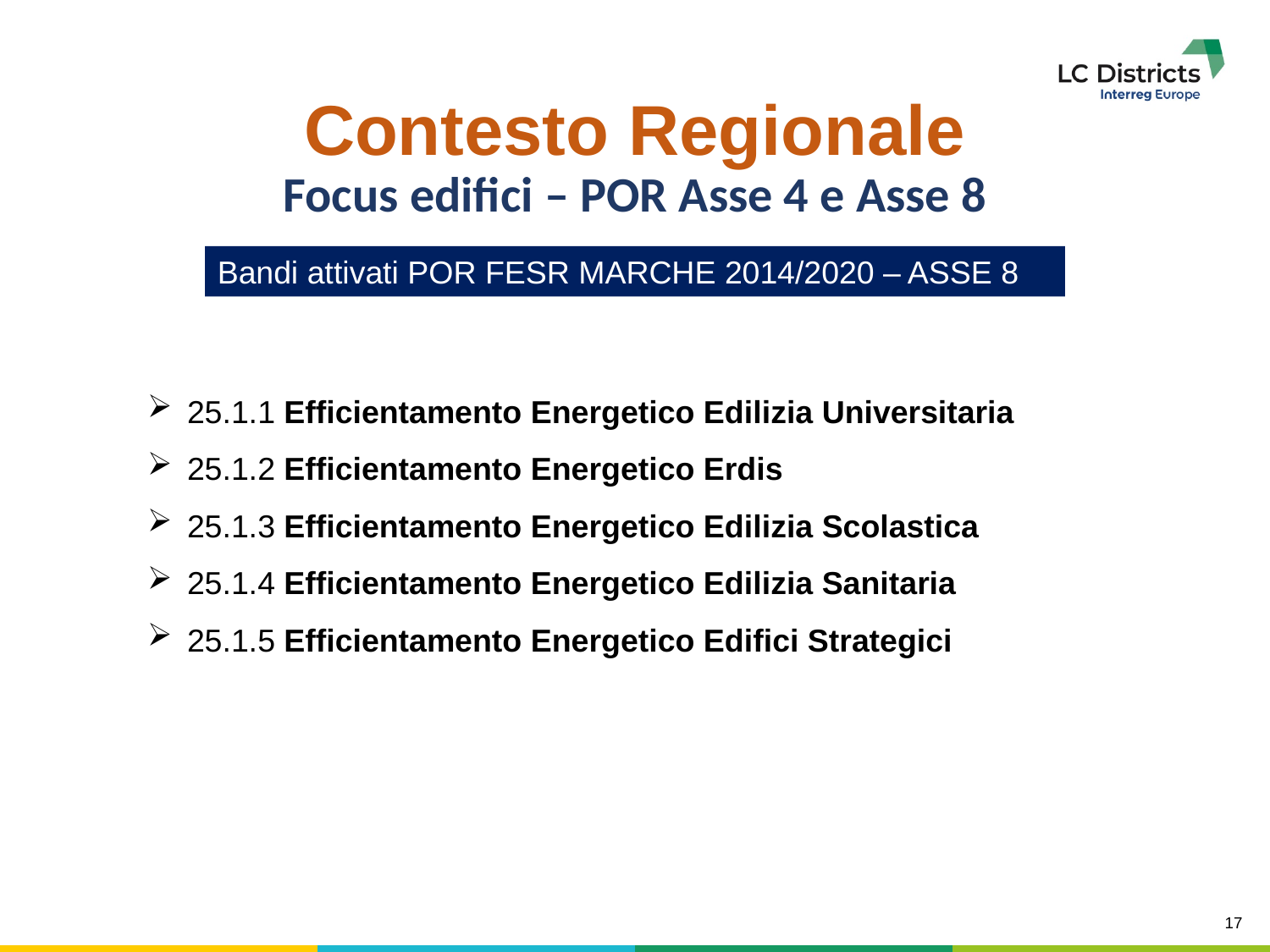

# Contesto Regionale
Focus edifici – POR Asse 4 e Asse 8
Bandi attivati POR FESR MARCHE 2014/2020 – ASSE 8
25.1.1 Efficientamento Energetico Edilizia Universitaria
25.1.2 Efficientamento Energetico Erdis
25.1.3 Efficientamento Energetico Edilizia Scolastica
25.1.4 Efficientamento Energetico Edilizia Sanitaria
25.1.5 Efficientamento Energetico Edifici Strategici